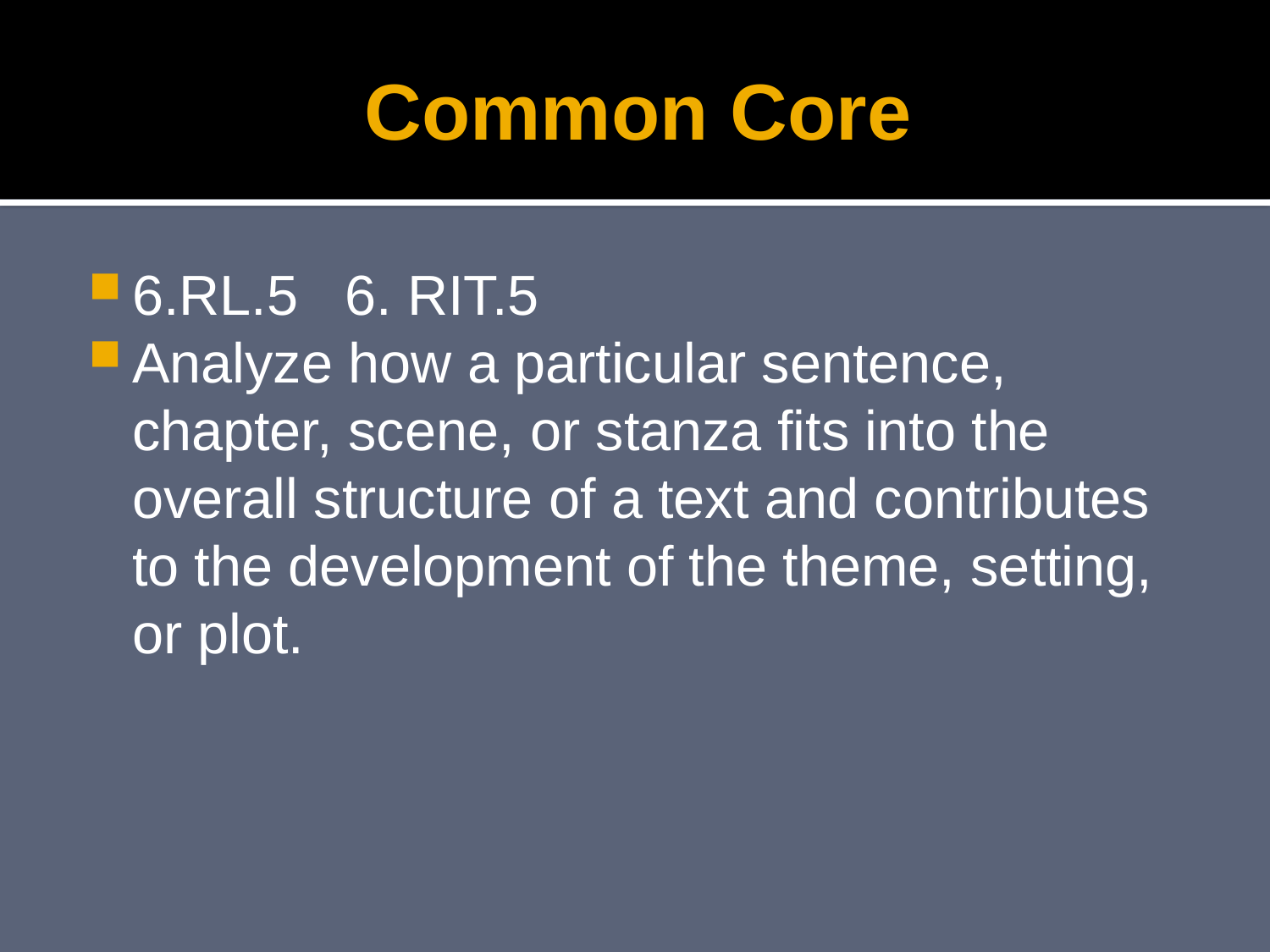

# Common Core
6.RL.5   6. RIT.5
Analyze how a particular sentence, chapter, scene, or stanza fits into the overall structure of a text and contributes to the development of the theme, setting, or plot.